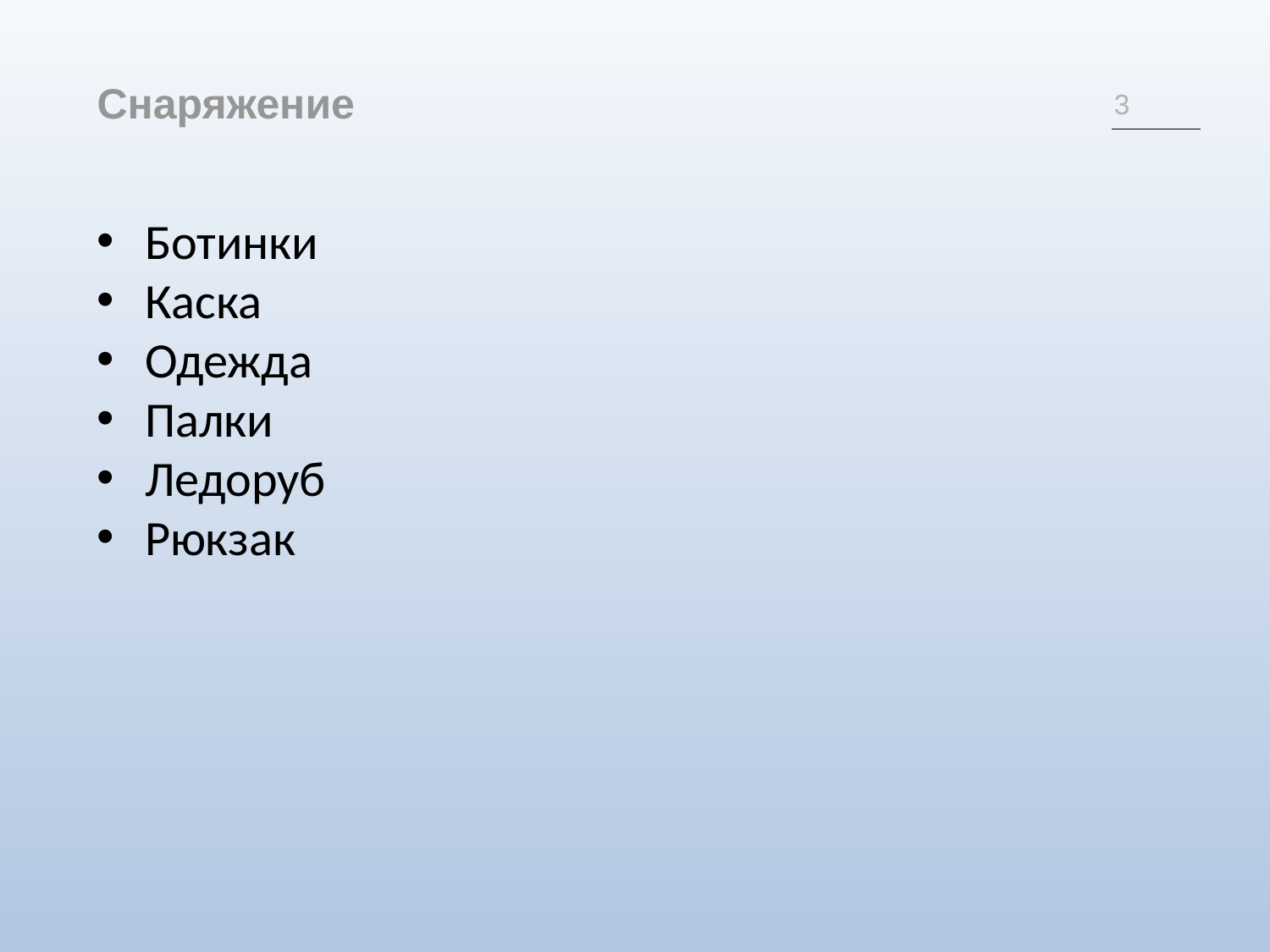

Снаряжение
3

Ботинки
Каска
Одежда
Палки
Ледоруб
Рюкзак